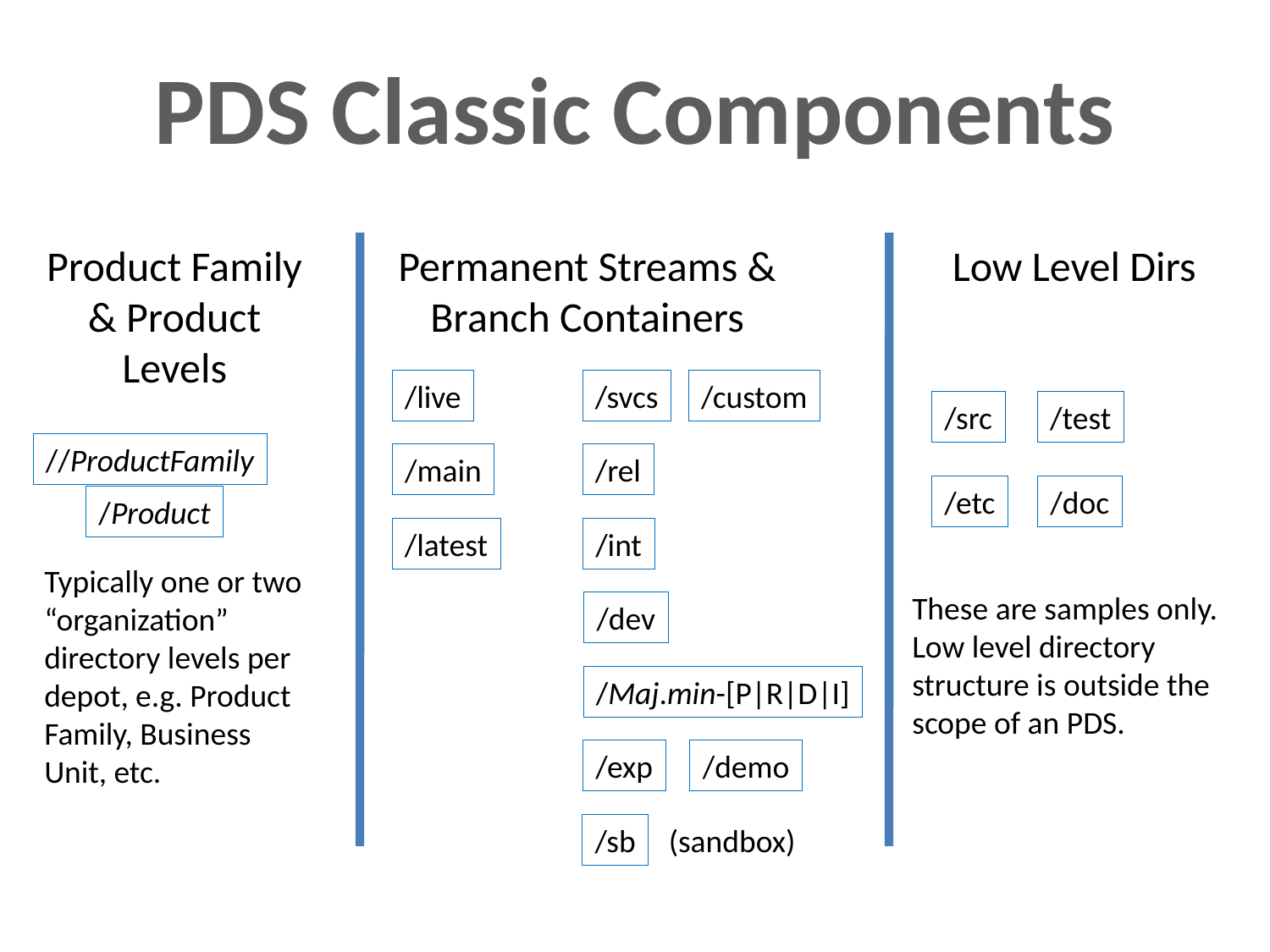

PDS Classic Components
Product Family & Product
Levels

Permanent Streams & Branch Containers

Low Level Dirs
/live
/svcs
/custom
/src
/test
//ProductFamily
/main
/rel
/etc
/doc
/Product
/latest
/int
Typically one or two “organization” directory levels per depot, e.g. Product Family, Business Unit, etc.
These are samples only.  Low level directory structure is outside the scope of an PDS.
/dev
/Maj.min-[P|R|D|I]
/exp
/demo
/sb
(sandbox)